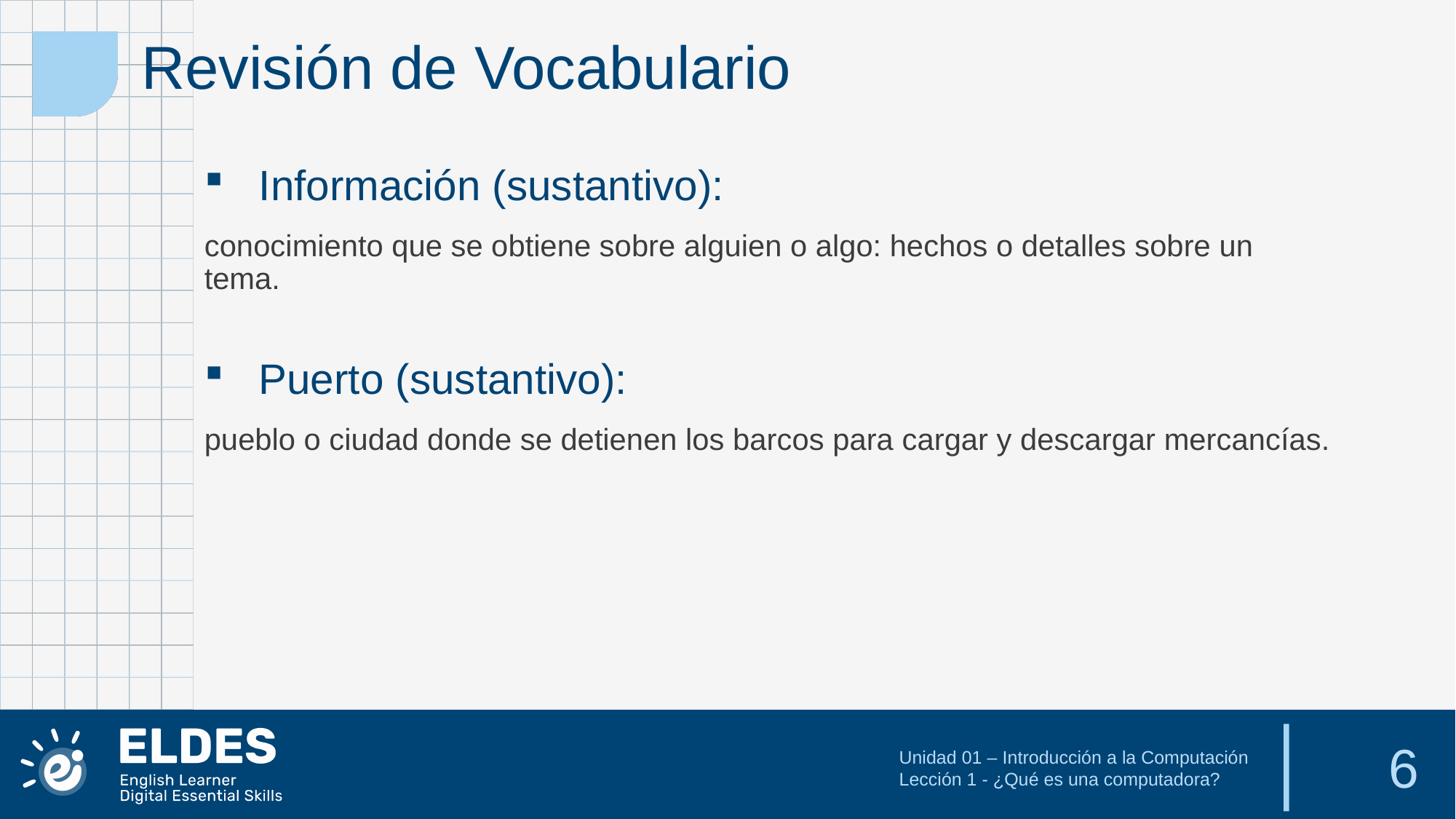

Revisión de Vocabulario
Información (sustantivo):
conocimiento que se obtiene sobre alguien o algo: hechos o detalles sobre un tema.
Puerto (sustantivo):
pueblo o ciudad donde se detienen los barcos para cargar y descargar mercancías.
6
Unidad 01 – Introducción a la Computación
Lección 1 - ¿Qué es una computadora?